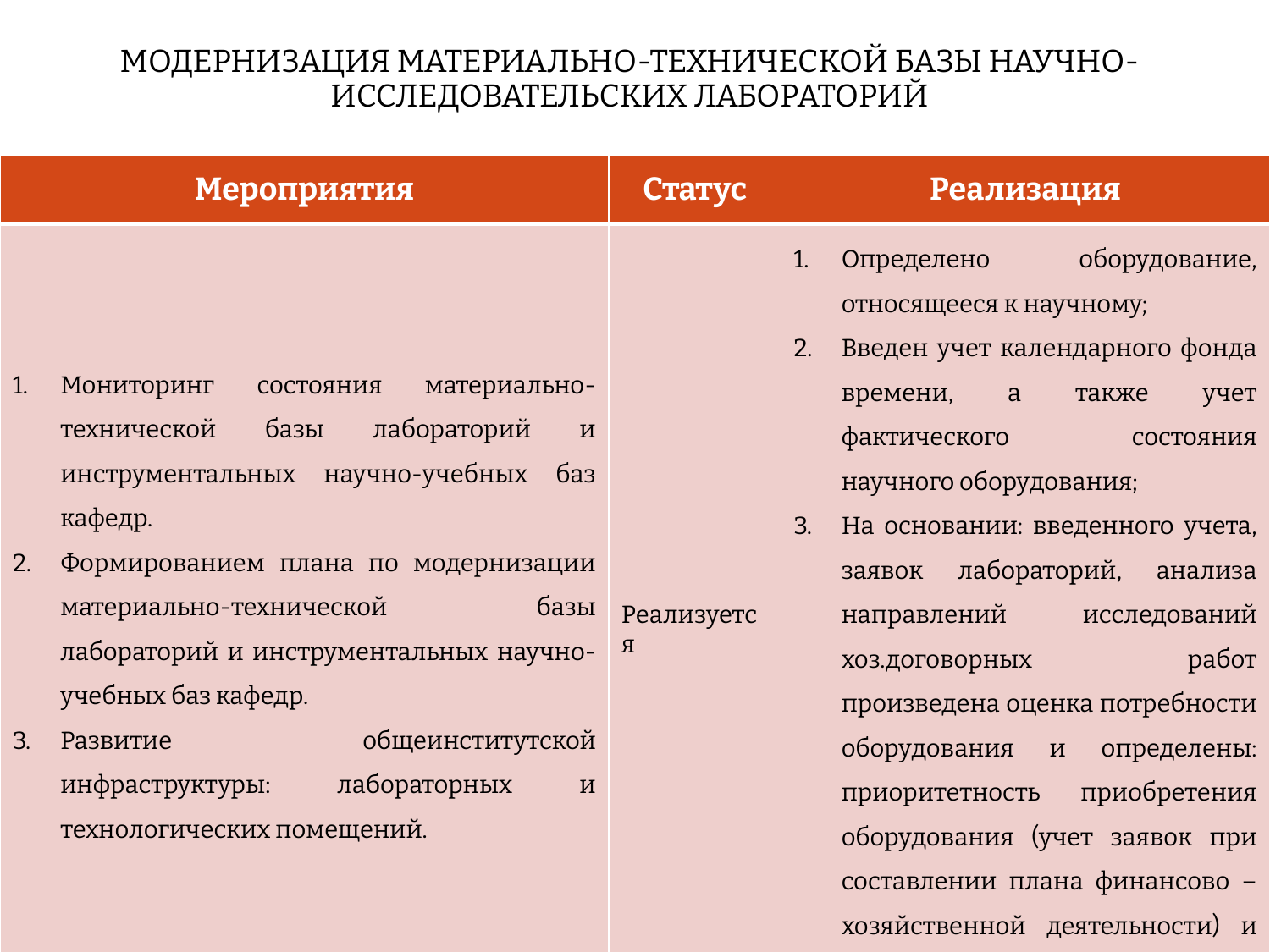

# Модернизация материально-технической базы научно-исследовательских лабораторий
| Мероприятия | Статус | Реализация |
| --- | --- | --- |
| Мониторинг состояния материально-технической базы лабораторий и инструментальных научно-учебных баз кафедр. Формированием плана по модернизации материально-технической базы лабораторий и инструментальных научно-учебных баз кафедр. Развитие общеинститутской инфраструктуры: лабораторных и технологических помещений. | Реализуется | Определено оборудование, относящееся к научному; Введен учет календарного фонда времени, а также учет фактического состояния научного оборудования; На основании: введенного учета, заявок лабораторий, анализа направлений исследований хоз.договорных работ произведена оценка потребности оборудования и определены: приоритетность приобретения оборудования (учет заявок при составлении плана финансово – хозяйственной деятельности) и приоритетность ремонтно-восстановительных работ. |